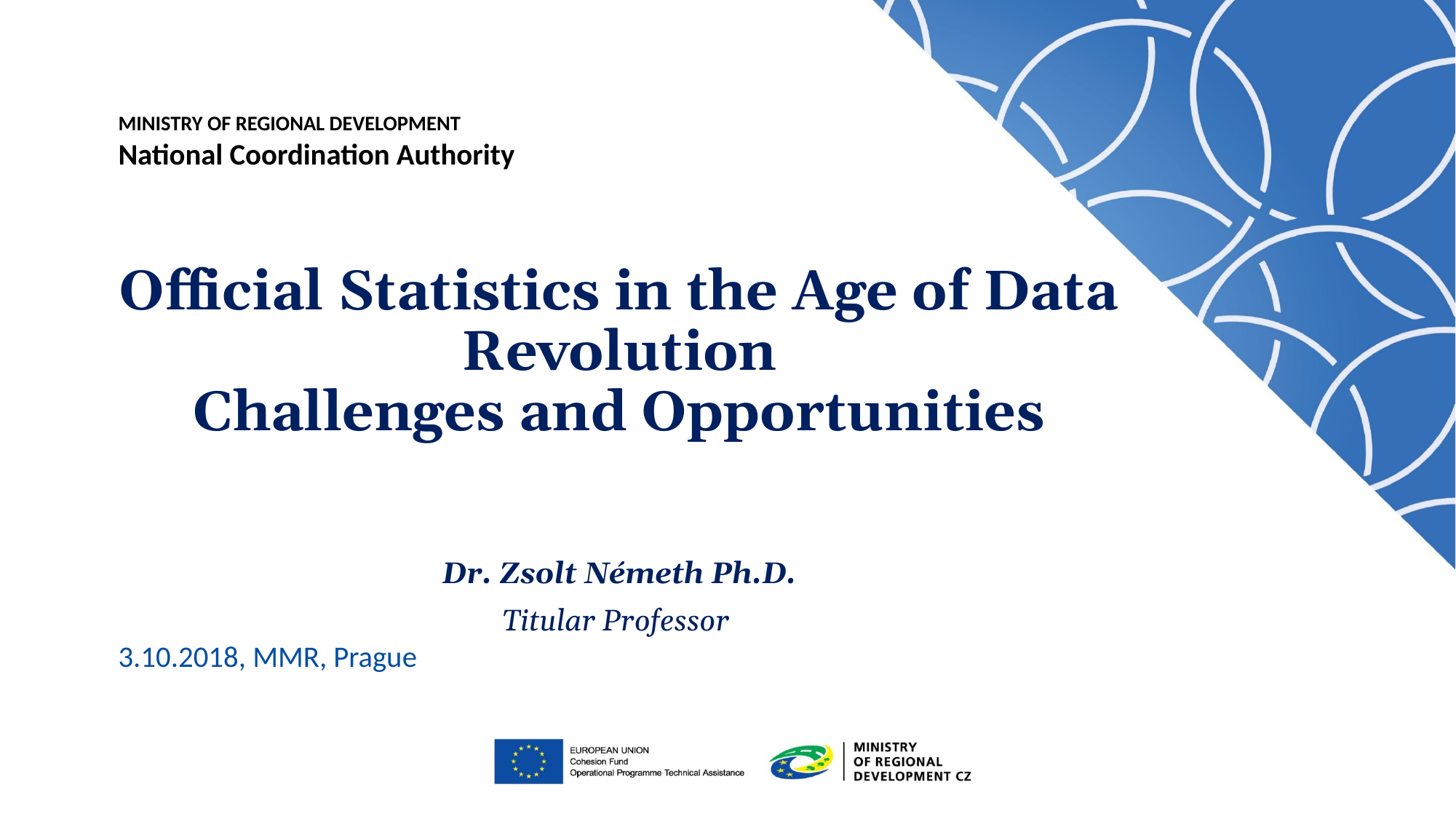

# Official Statistics in the Age of Data Revolution Challenges and Opportunities
Dr. Zsolt Németh Ph.D.
Titular Professor

3.10.2018, MMR, Prague